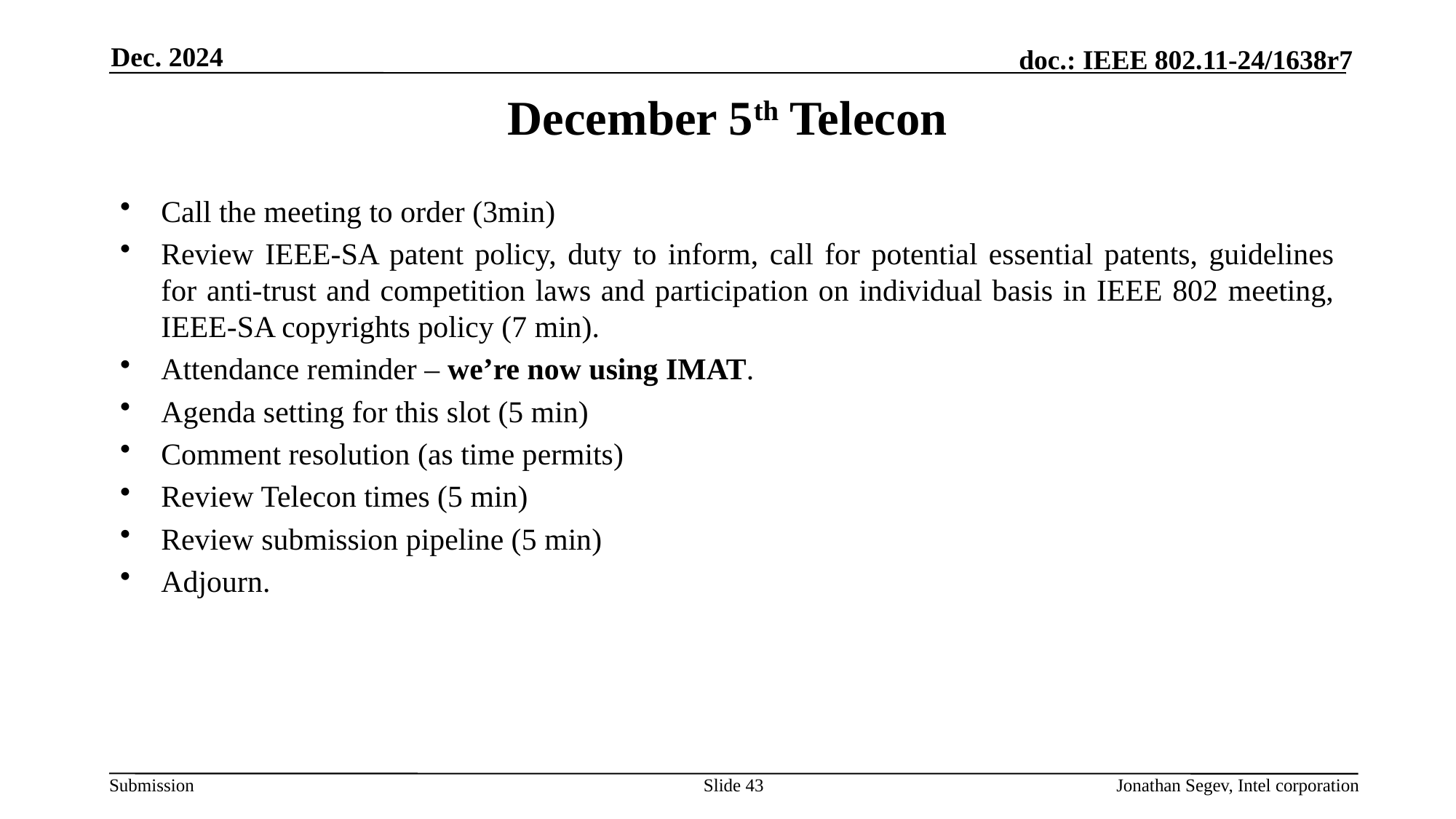

Dec. 2024
# December 5th Telecon
Call the meeting to order (3min)
Review IEEE-SA patent policy, duty to inform, call for potential essential patents, guidelines for anti-trust and competition laws and participation on individual basis in IEEE 802 meeting, IEEE-SA copyrights policy (7 min).
Attendance reminder – we’re now using IMAT.
Agenda setting for this slot (5 min)
Comment resolution (as time permits)
Review Telecon times (5 min)
Review submission pipeline (5 min)
Adjourn.

Slide 43
Jonathan Segev, Intel corporation